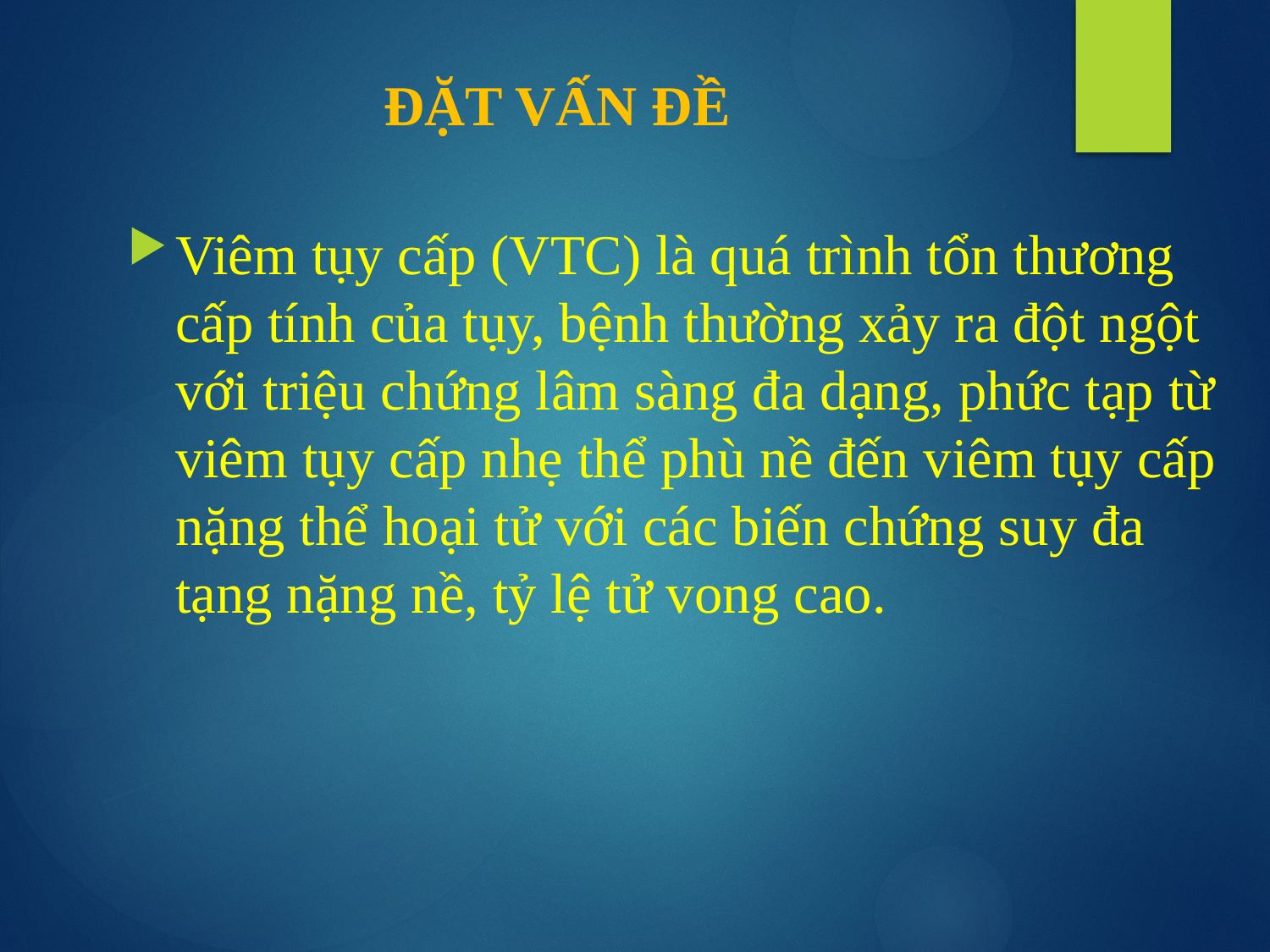

# ĐẶT VẤN ĐỀ
Viêm tụy cấp (VTC) là quá trình tổn thương cấp tính của tụy, bệnh thường xảy ra đột ngột với triệu chứng lâm sàng đa dạng, phức tạp từ viêm tụy cấp nhẹ thể phù nề đến viêm tụy cấp nặng thể hoại tử với các biến chứng suy đa tạng nặng nề, tỷ lệ tử vong cao.